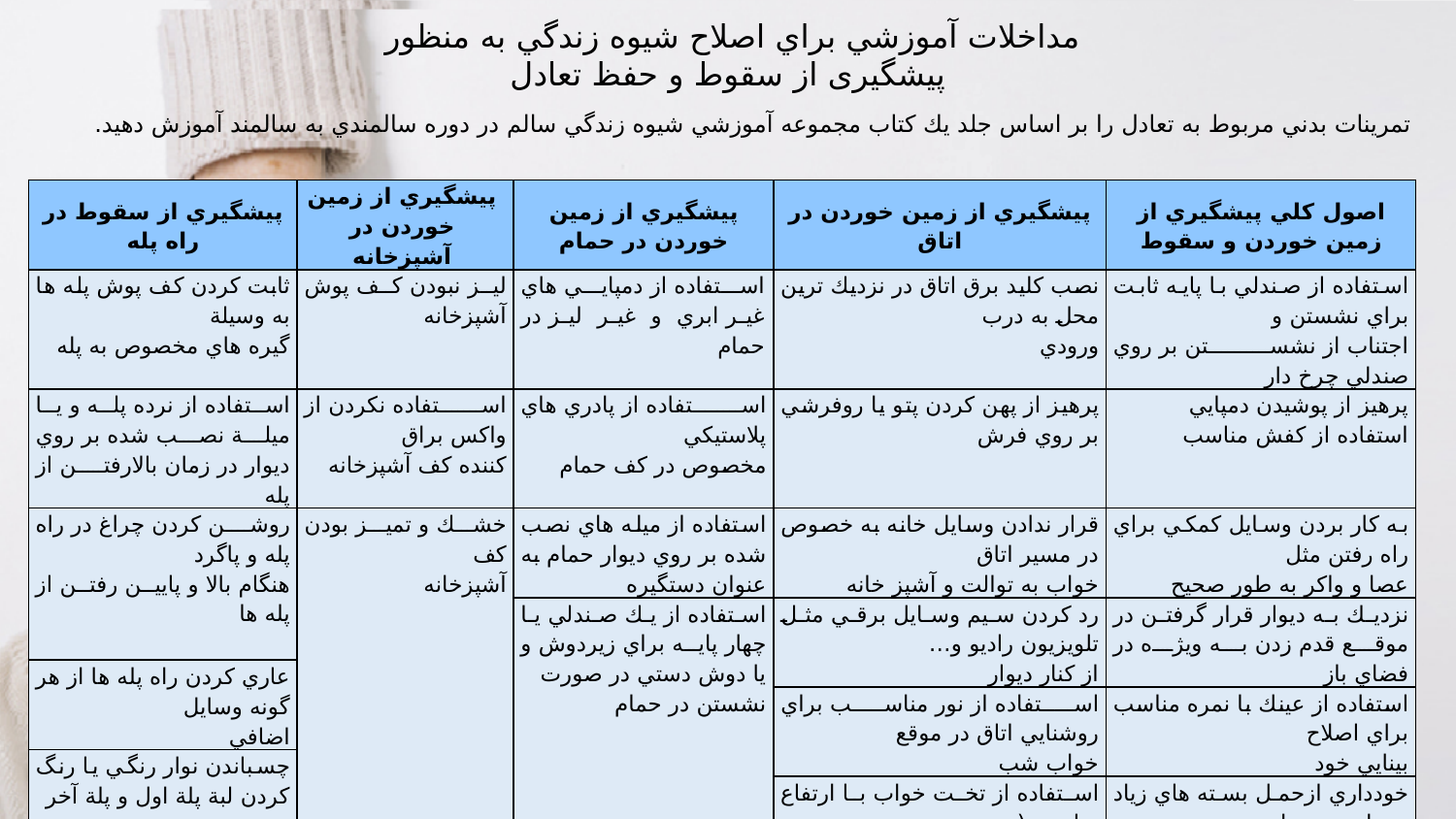

# مداخلات آموزشي براي اصلاح شيوه زندگي به منظور پیشگیری از سقوط و حفظ تعادل
تمرينات بدني مربوط به تعادل را بر اساس جلد يك كتاب مجموعه آموزشي شيوه زندگي سالم در دوره سالمندي به سالمند آموزش دهید.
| پيشگيري از سقوط در راه پله | پيشگيري از زمين خوردن در آشپزخانه | پيشگيري از زمين خوردن در حمام | پيشگيري از زمين خوردن در اتاق | اصول كلي پيشگيري از زمين خوردن و سقوط |
| --- | --- | --- | --- | --- |
| ثابت كردن كف پوش پله ها به وسيلة گيره هاي مخصوص به پله | ليز نبودن كف پوش آشپزخانه | استفاده از دمپايي هاي غير ابري و غير ليز در حمام | نصب كليد برق اتاق در نزديك ترين محل به درب ورودي | استفاده از صندلي با پايه ثابت براي نشستن و اجتناب از نشستن بر روي صندلي چرخ دار |
| استفاده از نرده پله و يا ميلة نصب شده بر روي ديوار در زمان بالارفتن از پله | استفاده نكردن از واكس براق كننده كف آشپزخانه | استفاده از پادري هاي پلاستيكي مخصوص در كف حمام | پرهيز از پهن كردن پتو يا روفرشي بر روي فرش | پرهيز از پوشيدن دمپايي استفاده از کفش مناسب |
| روشن كردن چراغ در راه پله و پاگرد هنگام بالا و پايين رفتن از پله ها | خشك و تميز بودن كف آشپزخانه | استفاده از ميله هاي نصب شده بر روي ديوار حمام به عنوان دستگيره | قرار ندادن وسايل خانه به خصوص در مسير اتاق خواب به توالت و آشپز خانه | به كار بردن وسايل كمكي براي راه رفتن مثل عصا و واكر به طور صحيح |
|  |  | استفاده از يك صندلي يا چهار پايه براي زيردوش و يا دوش دستي در صورت نشستن در حمام | رد كردن سيم وسايل برقي مثل تلويزيون راديو و… از كنار ديوار | نزديك به ديوار قرار گرفتن در موقع قدم زدن به ويژه در فضاي باز |
| عاري كردن راه پله ها از هر گونه وسايل اضافي |  |  |  |  |
|  |  |  | استفاده از نور مناسب براي روشنايي اتاق در موقع خواب شب | استفاده از عينك با نمره مناسب براي اصلاح بينايي خود |
| چسباندن نوار رنگي يا رنگ كردن لبة پلة اول و پلة آخر |  |  |  |  |
|  |  |  | استفاده از تخت خواب با ارتفاع مناسب (رسیدن هر دو پاي سالمند به زمين) | خودداري ازحمل بسته هاي زياد به طور همزمان |
|  |  |  | قرار دادن تلفن در نزديكي محل خواب و نشستن | پرهيز از پوشيدن لباس هاي بلند |
|  |  |  | ثابت کردن لبه های فرش، به منظور پیشگیری از گير كردن پا به لبه فرش | خودداري از بالا رفتن از نردبان يا ايستادن روي چهار پايه |